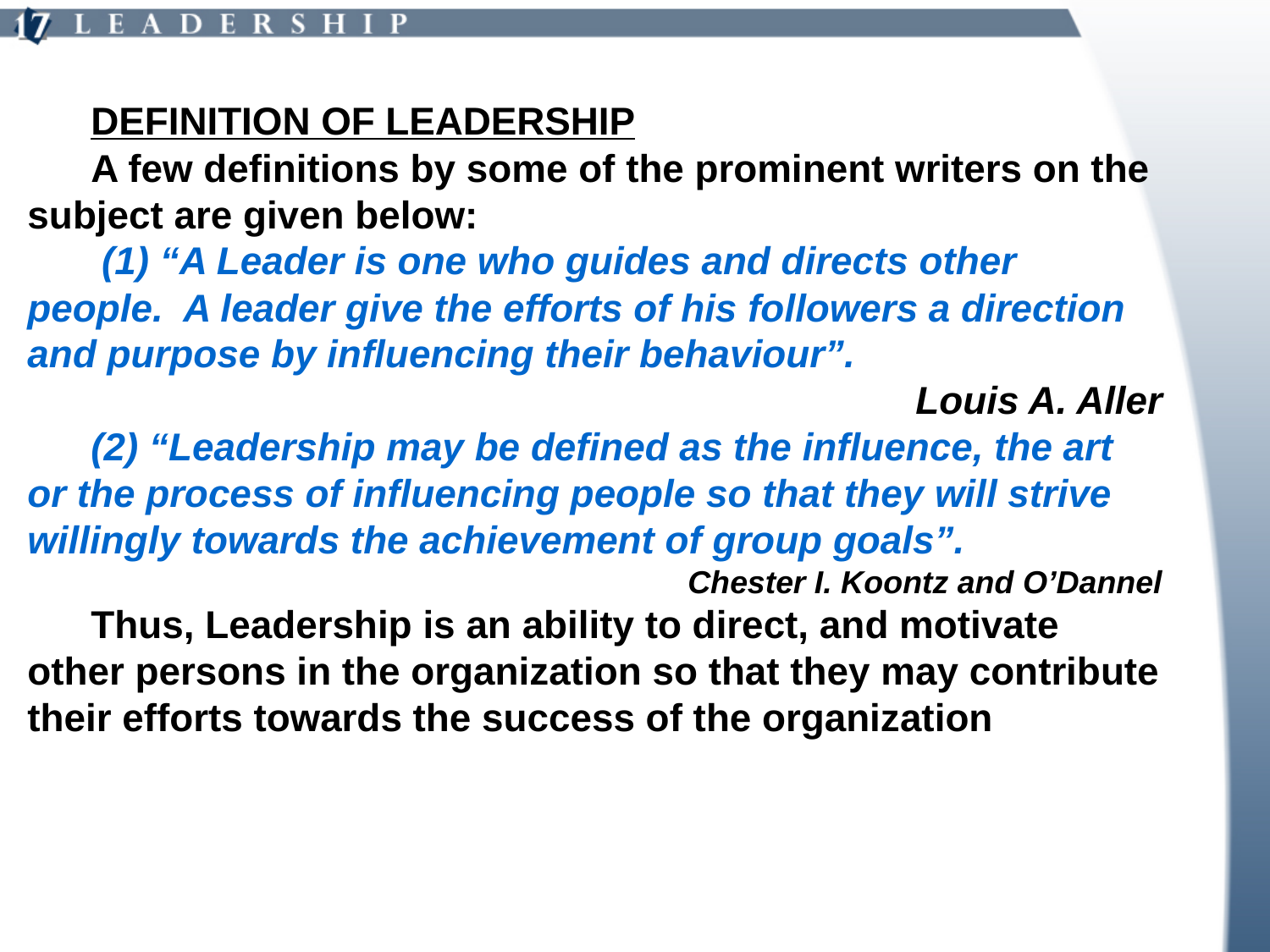

DEFINITION OF LEADERSHIP
A few definitions by some of the prominent writers on the subject are given below:
 (1) “A Leader is one who guides and directs other people.  A leader give the efforts of his followers a direction and purpose by influencing their behaviour”.
Louis A. Aller
(2) “Leadership may be defined as the influence, the art or the process of influencing people so that they will strive willingly towards the achievement of group goals”.
Chester I. Koontz and O’Dannel
Thus, Leadership is an ability to direct, and motivate other persons in the organization so that they may contribute their efforts towards the success of the organization